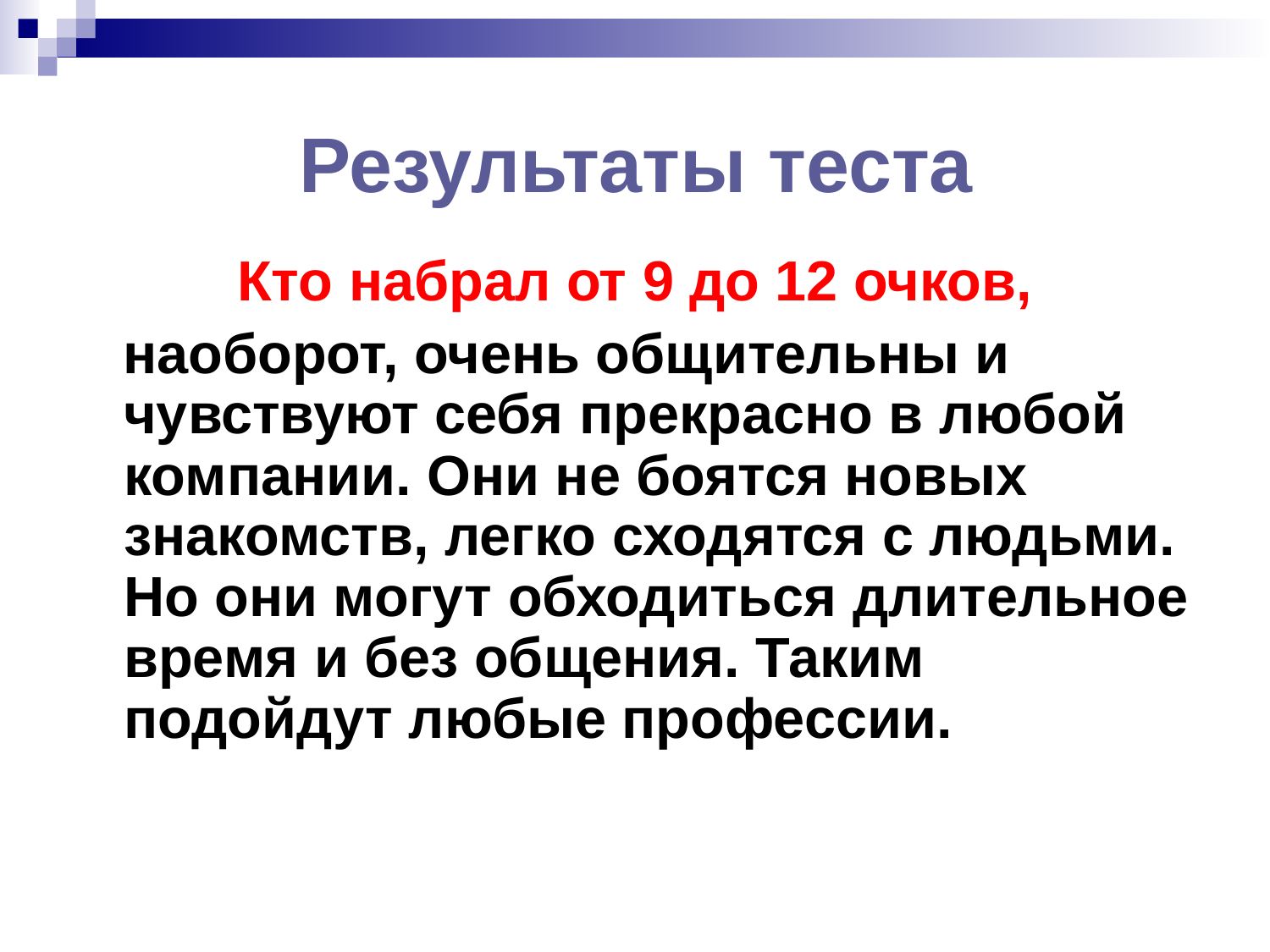

# Результаты теста
Кто набрал от 9 до 12 очков,
   наоборот, очень общительны и чувствуют себя прекрасно в любой компании. Они не боятся новых знакомств, легко сходятся с людьми. Но они могут обходиться длительное время и без общения. Таким подойдут любые профессии.